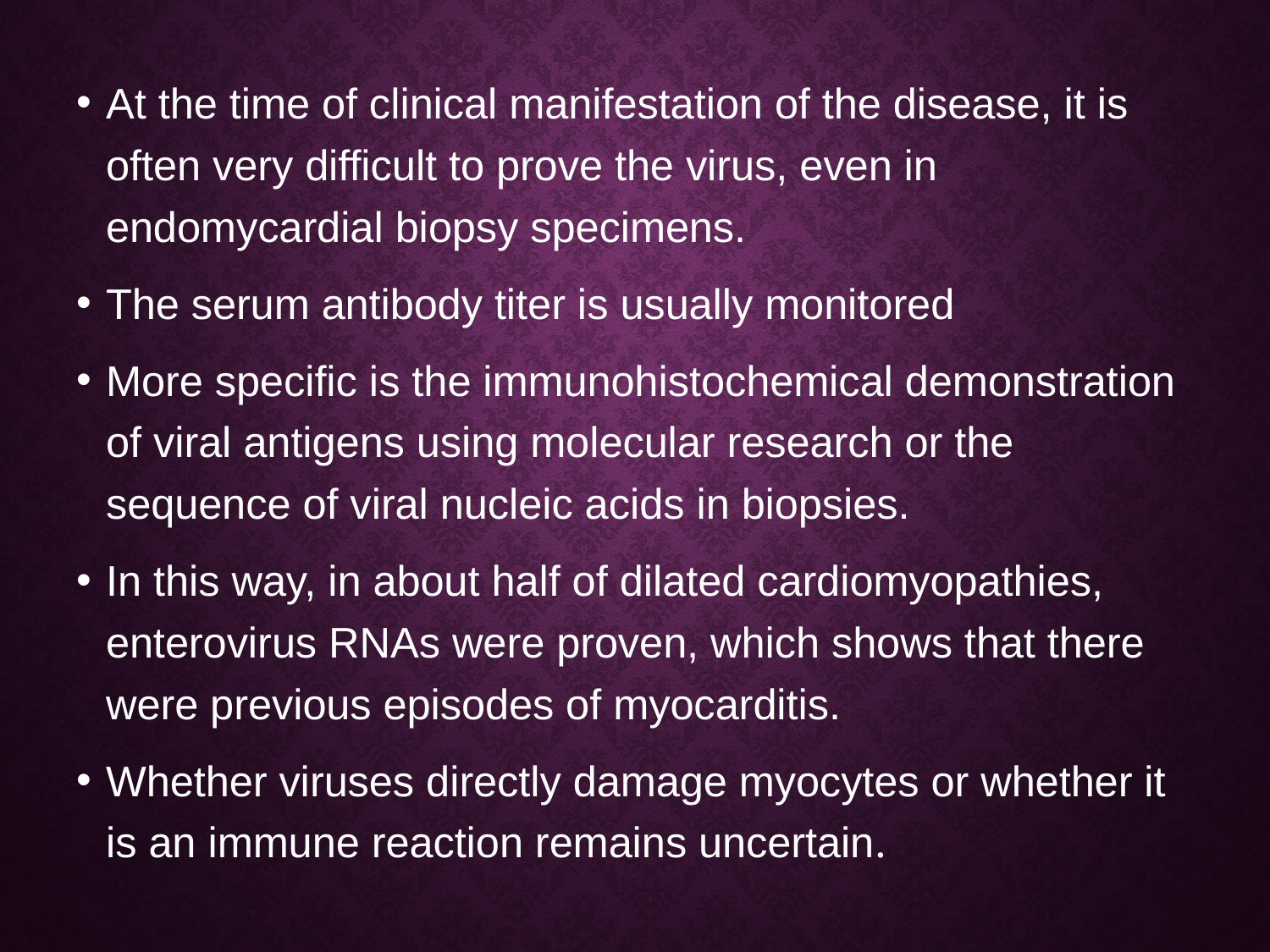

At the time of clinical manifestation of the disease, it is often very difficult to prove the virus, even in endomycardial biopsy specimens.
The serum antibody titer is usually monitored
More specific is the immunohistochemical demonstration of viral antigens using molecular research or the sequence of viral nucleic acids in biopsies.
In this way, in about half of dilated cardiomyopathies, enterovirus RNAs were proven, which shows that there were previous episodes of myocarditis.
Whether viruses directly damage myocytes or whether it is an immune reaction remains uncertain.